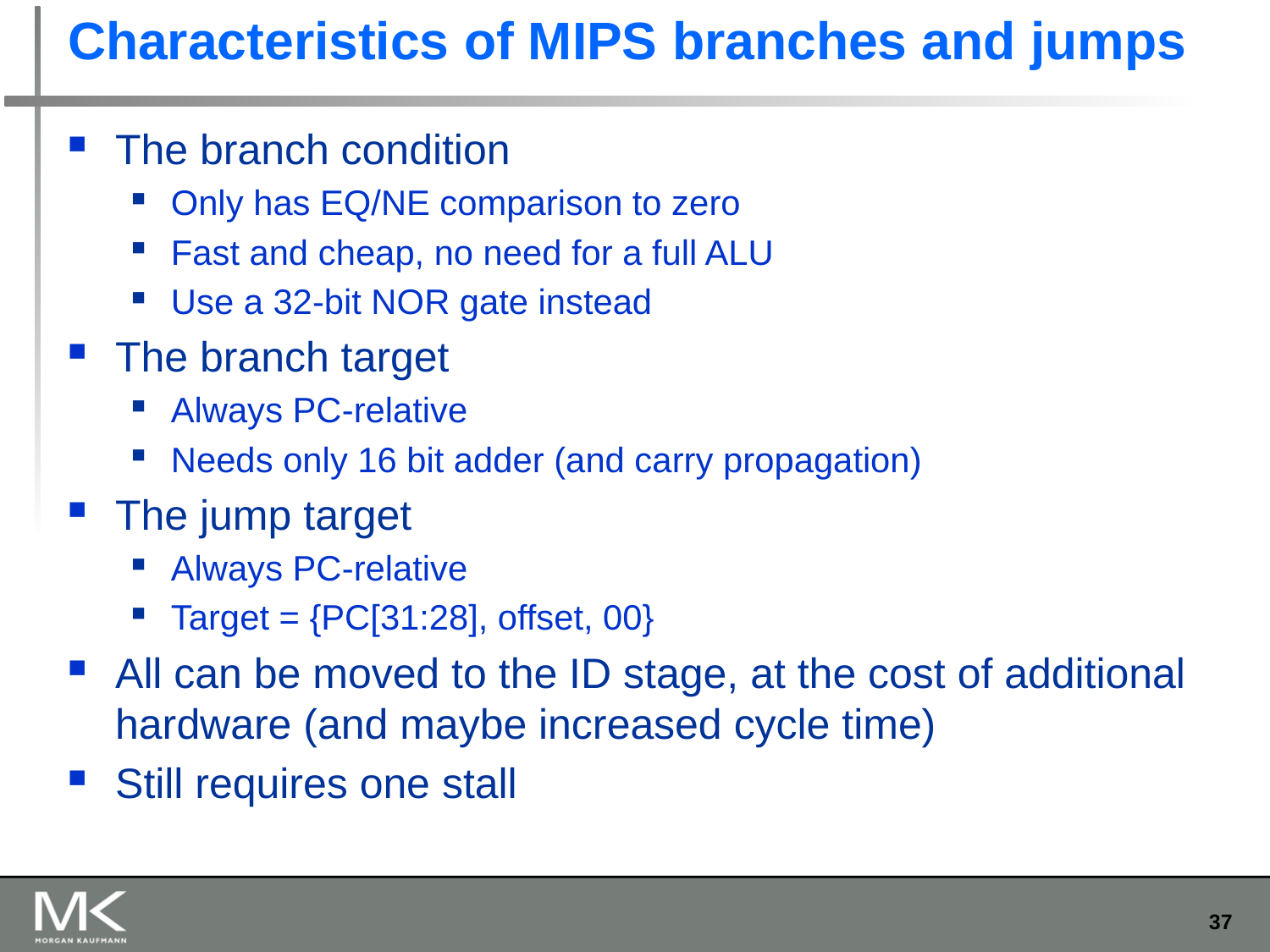

# Characteristics of MIPS branches and jumps
The branch condition
Only has EQ/NE comparison to zero
Fast and cheap, no need for a full ALU
Use a 32-bit NOR gate instead
The branch target
Always PC-relative
Needs only 16 bit adder (and carry propagation)
The jump target
Always PC-relative
Target = {PC[31:28], offset, 00}
All can be moved to the ID stage, at the cost of additional hardware (and maybe increased cycle time)
Still requires one stall